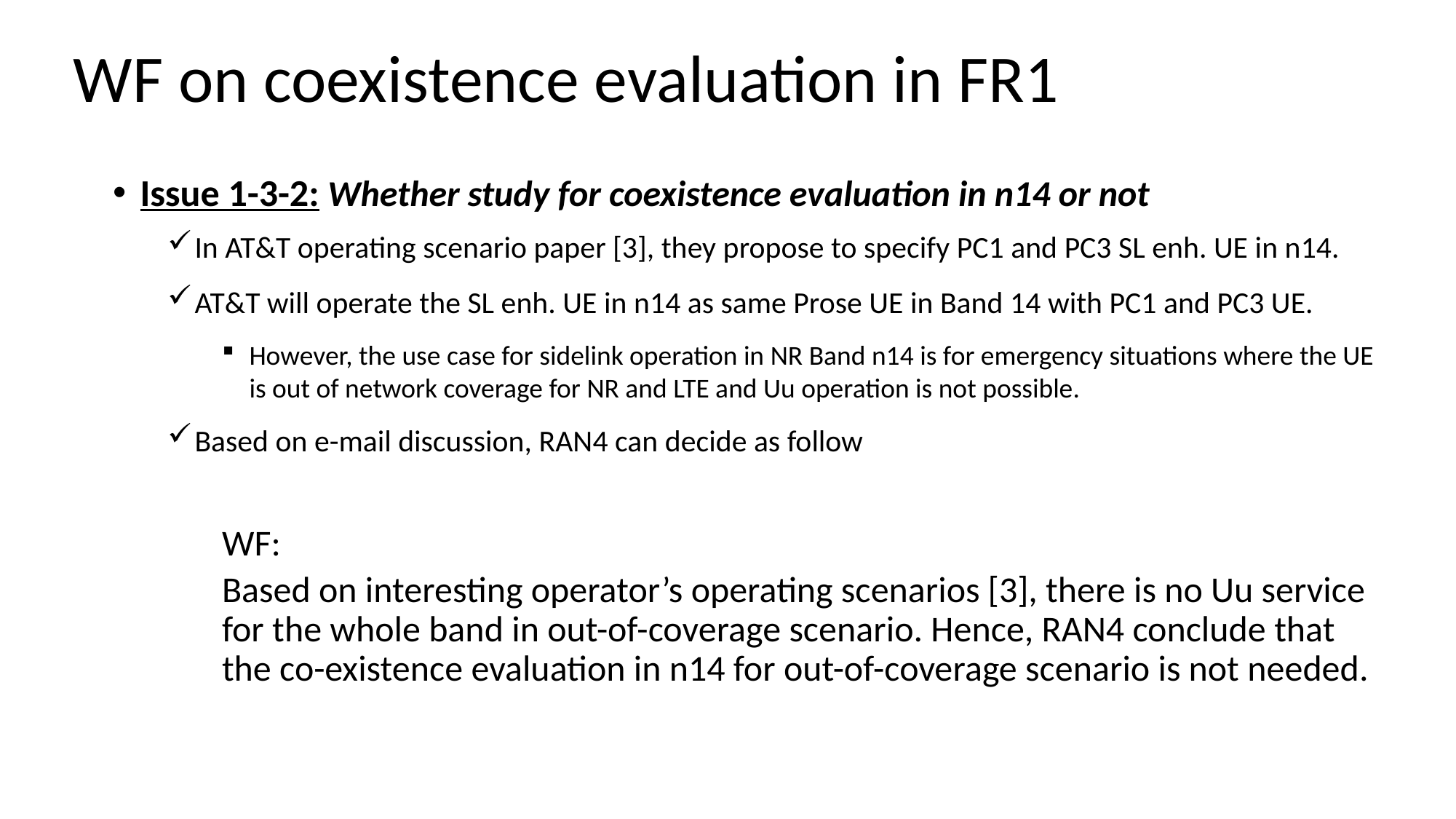

# WF on coexistence evaluation in FR1
Issue 1-3-2: Whether study for coexistence evaluation in n14 or not
In AT&T operating scenario paper [3], they propose to specify PC1 and PC3 SL enh. UE in n14.
AT&T will operate the SL enh. UE in n14 as same Prose UE in Band 14 with PC1 and PC3 UE.
However, the use case for sidelink operation in NR Band n14 is for emergency situations where the UE is out of network coverage for NR and LTE and Uu operation is not possible.
Based on e-mail discussion, RAN4 can decide as follow

WF:
Based on interesting operator’s operating scenarios [3], there is no Uu service for the whole band in out-of-coverage scenario. Hence, RAN4 conclude that the co-existence evaluation in n14 for out-of-coverage scenario is not needed.